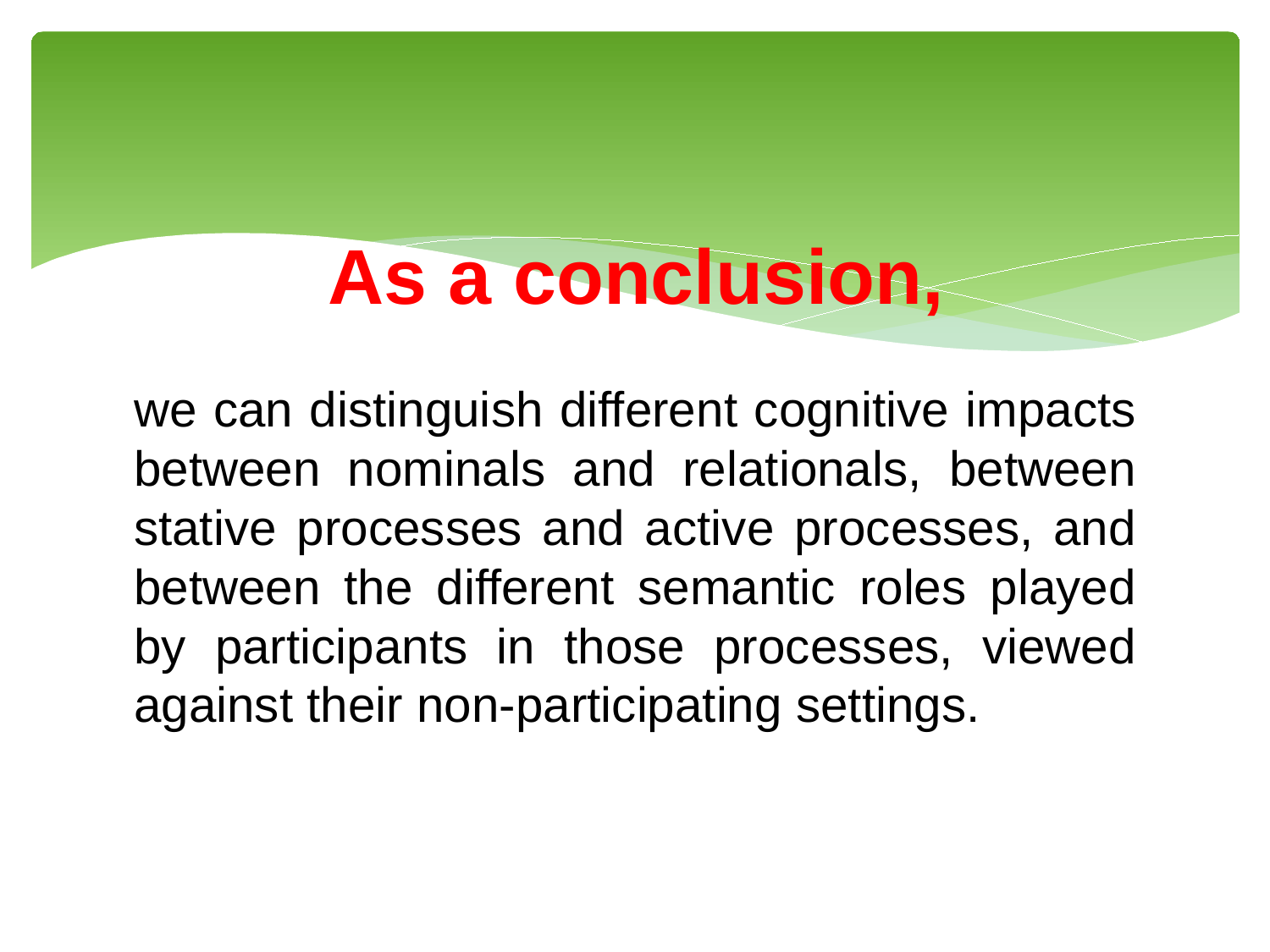

# As a conclusion,
we can distinguish different cognitive impacts between nominals and relationals, between stative processes and active processes, and between the different semantic roles played by participants in those processes, viewed against their non-participating settings.